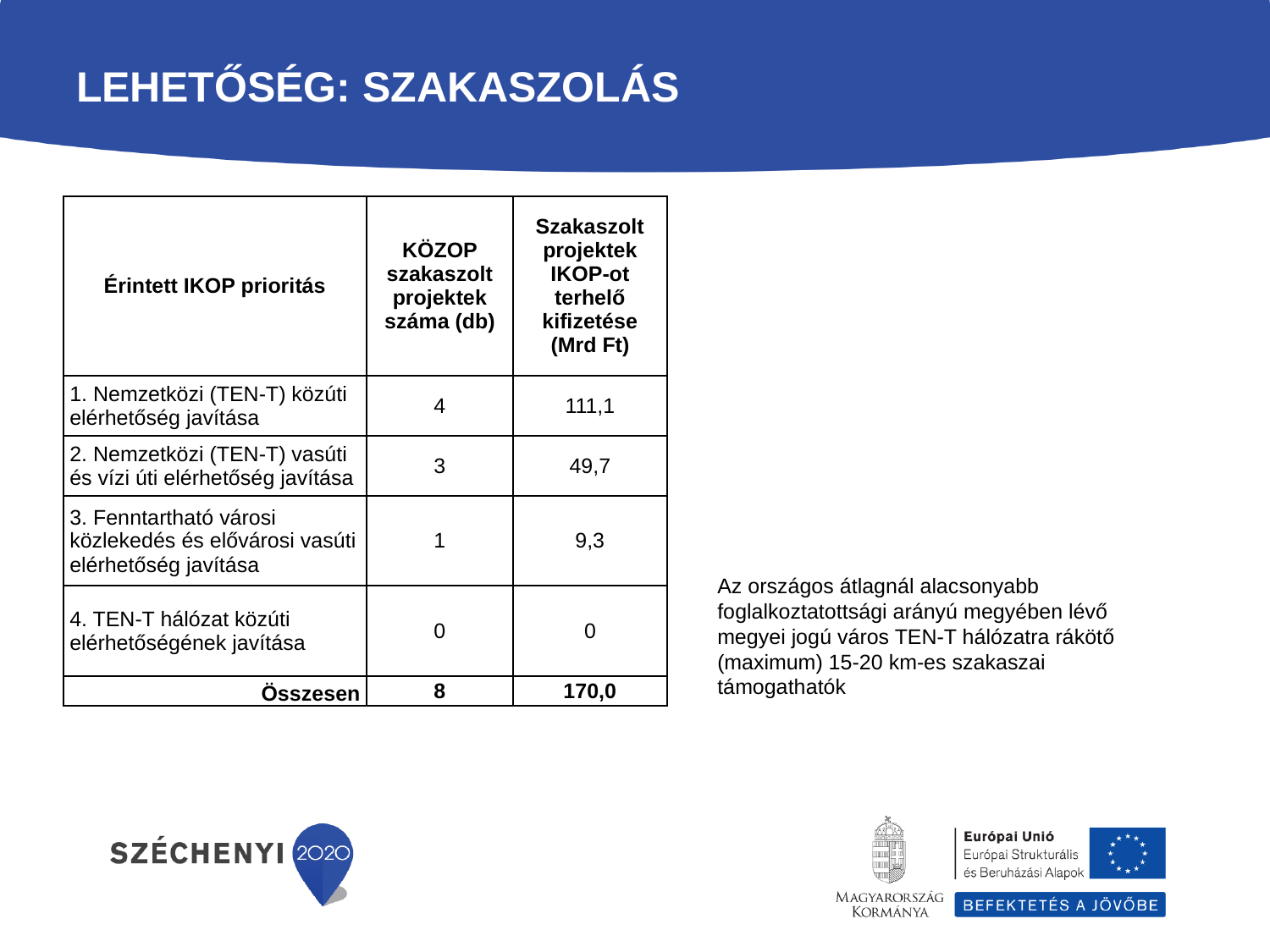

# Lehetőség: Szakaszolás
| Érintett IKOP prioritás | KÖZOP szakaszolt projektek száma (db) | Szakaszolt projektek IKOP-ot terhelő kifizetése (Mrd Ft) |
| --- | --- | --- |
| 1. Nemzetközi (TEN-T) közúti elérhetőség javítása | 4 | 111,1 |
| 2. Nemzetközi (TEN-T) vasúti és vízi úti elérhetőség javítása | 3 | 49,7 |
| 3. Fenntartható városi közlekedés és elővárosi vasúti elérhetőség javítása | 1 | 9,3 |
| 4. TEN-T hálózat közúti elérhetőségének javítása | 0 | 0 |
| Összesen | 8 | 170,0 |
Az országos átlagnál alacsonyabb foglalkoztatottsági arányú megyében lévő megyei jogú város TEN-T hálózatra rákötő (maximum) 15-20 km-es szakaszai támogathatók